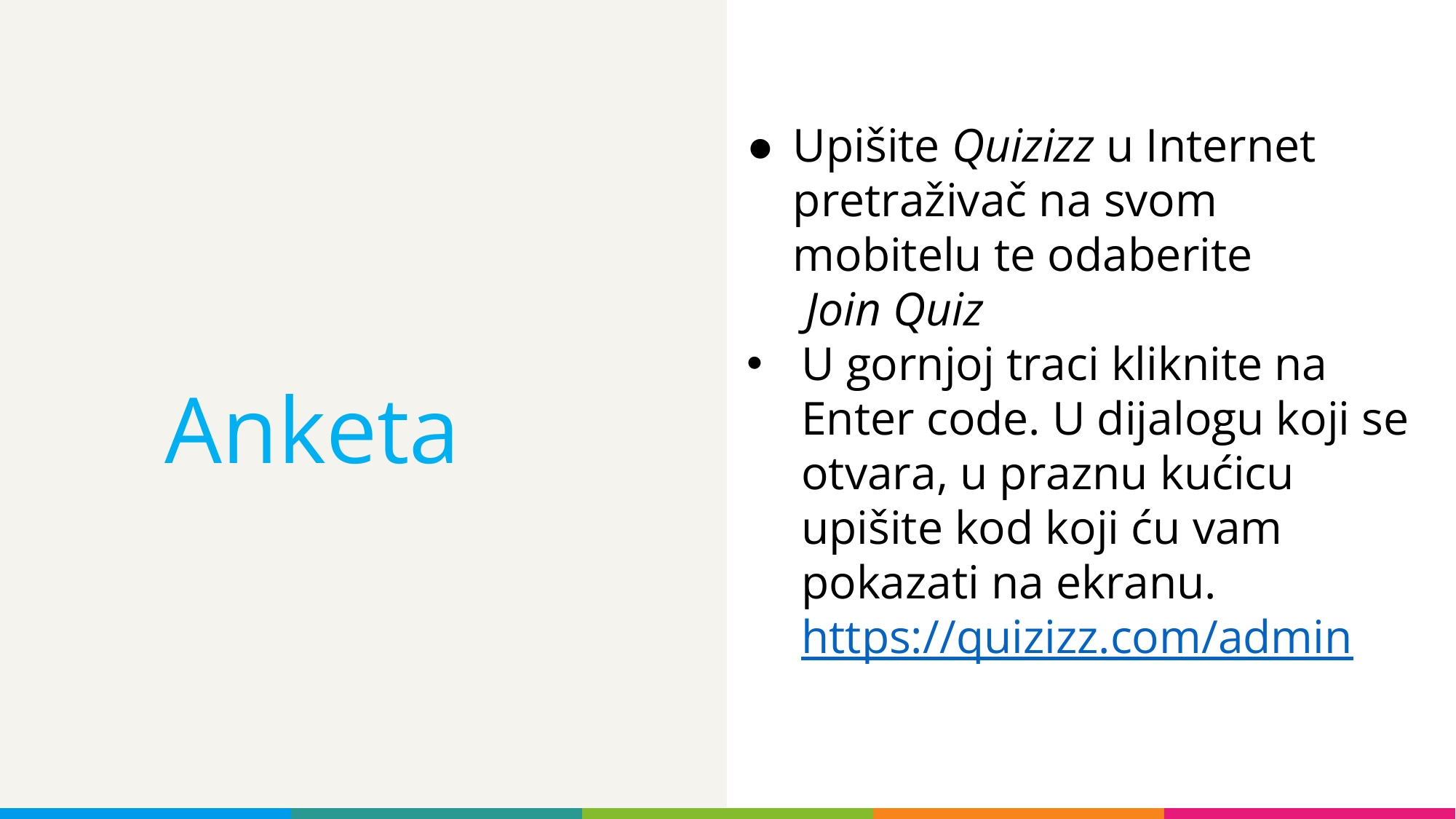

Upišite Quizizz u Internet pretraživač na svom mobitelu te odaberite
     Join Quiz
U gornjoj traci kliknite na Enter code. U dijalogu koji se otvara, u praznu kućicu upišite kod koji ću vam pokazati na ekranu. https://quizizz.com/admin
# Anketa